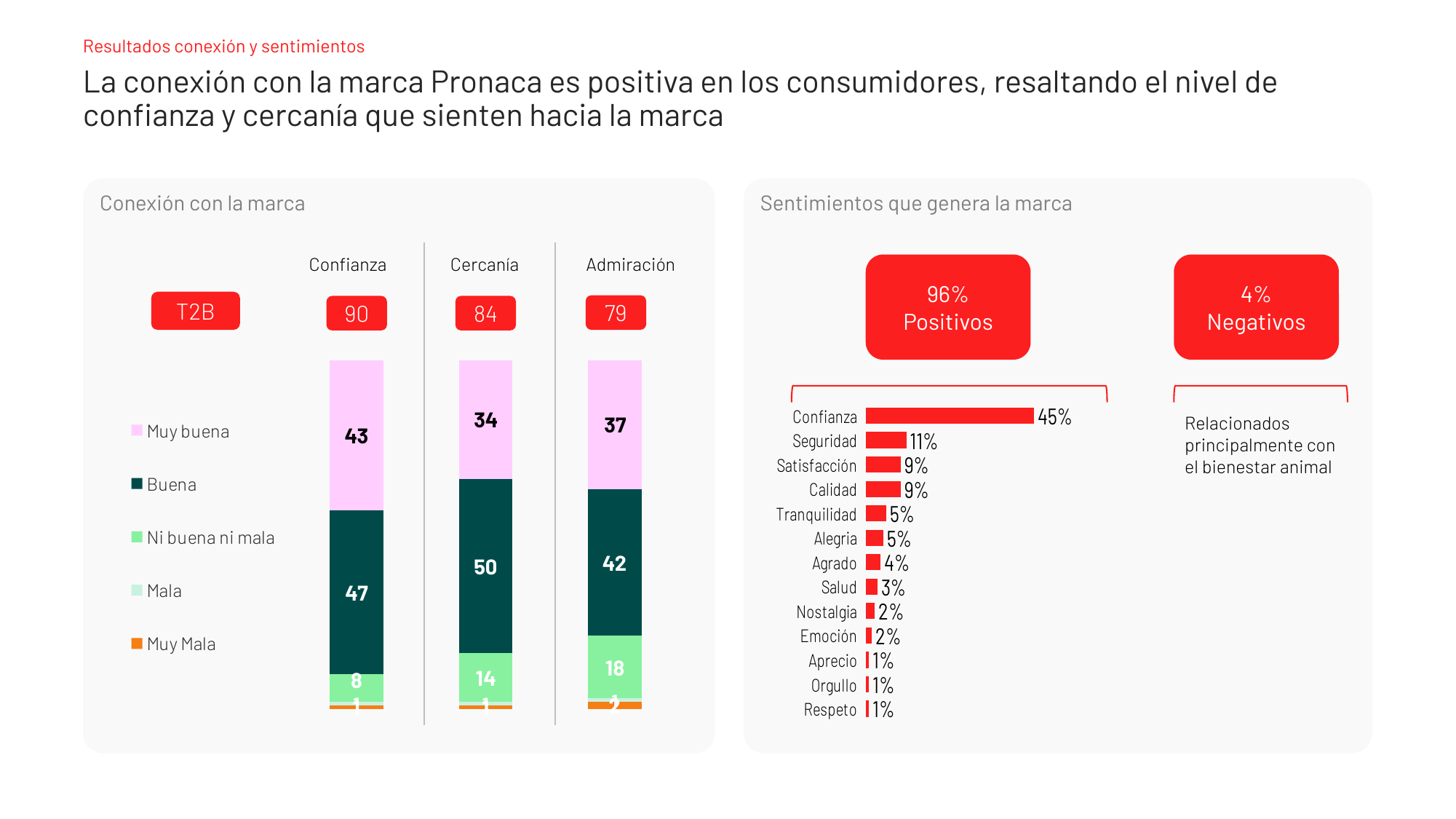

Resultados conexión y sentimientos
# La conexión con la marca Pronaca es positiva en los consumidores, resaltando el nivel de confianza y cercanía que sienten hacia la marca
Conexión con la marca
Sentimientos que genera la marca

| Confianza | Cercanía | Admiración |
| --- | --- | --- |
96%
Positivos
4%
Negativos
T2B
79
90
84

### Chart

| Category | Muy Mala | Mala | Ni buena ni mala | Buena | Muy buena |
|---|---|---|---|---|---|
| Confianza | 1.0 | 1.0 | 8.0 | 47.0 | 43.0 |
| Columna2 | None | None | None | None | None |
| Cercanía | 1.0 | 1.0 | 14.0 | 50.0 | 34.0 |
| Columna3 | None | None | None | None | None |
| Admiración | 2.0 | 1.0 | 18.0 | 42.0 | 37.0 |

### Chart

| Category | Ventas |
|---|---|
| Confianza | 0.45 |
| Seguridad | 0.1076923076923077 |
| Satisfacción | 0.09230769230769231 |
| Calidad | 0.09230769230769231 |
| Tranquilidad | 0.05384615384615385 |
| Alegria | 0.046153846153846156 |
| Agrado | 0.038461538461538464 |
| Salud | 0.03076923076923077 |
| Nostalgia | 0.023076923076923078 |
| Emoción | 0.015384615384615385 |
| Aprecio | 0.007692307692307693 |
| Orgullo | 0.007692307692307693 |
| Respeto | 0.007692307692307693 |
Relacionados principalmente con el bienestar animal